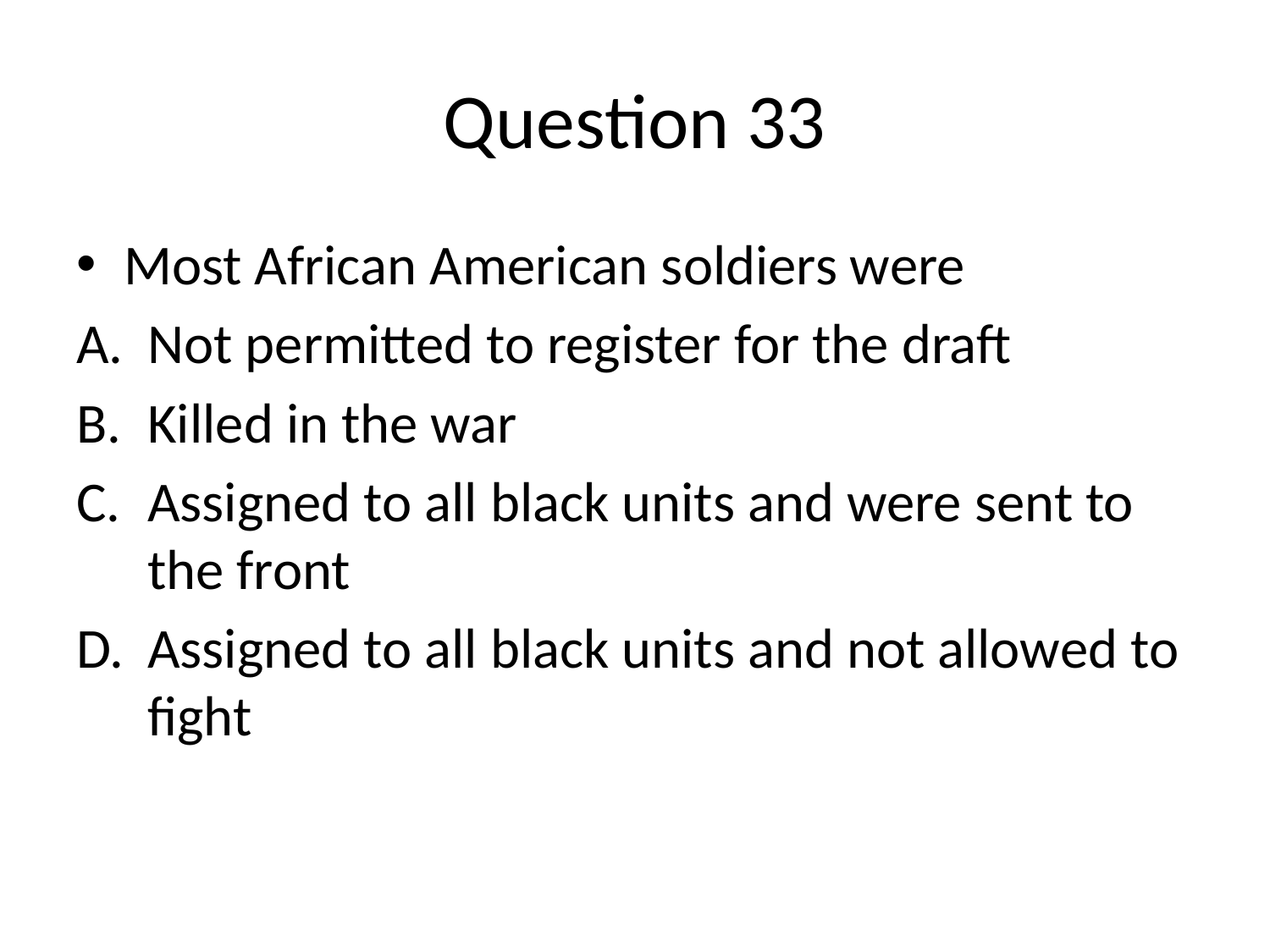

# Question 33
Most African American soldiers were
Not permitted to register for the draft
Killed in the war
Assigned to all black units and were sent to the front
Assigned to all black units and not allowed to fight